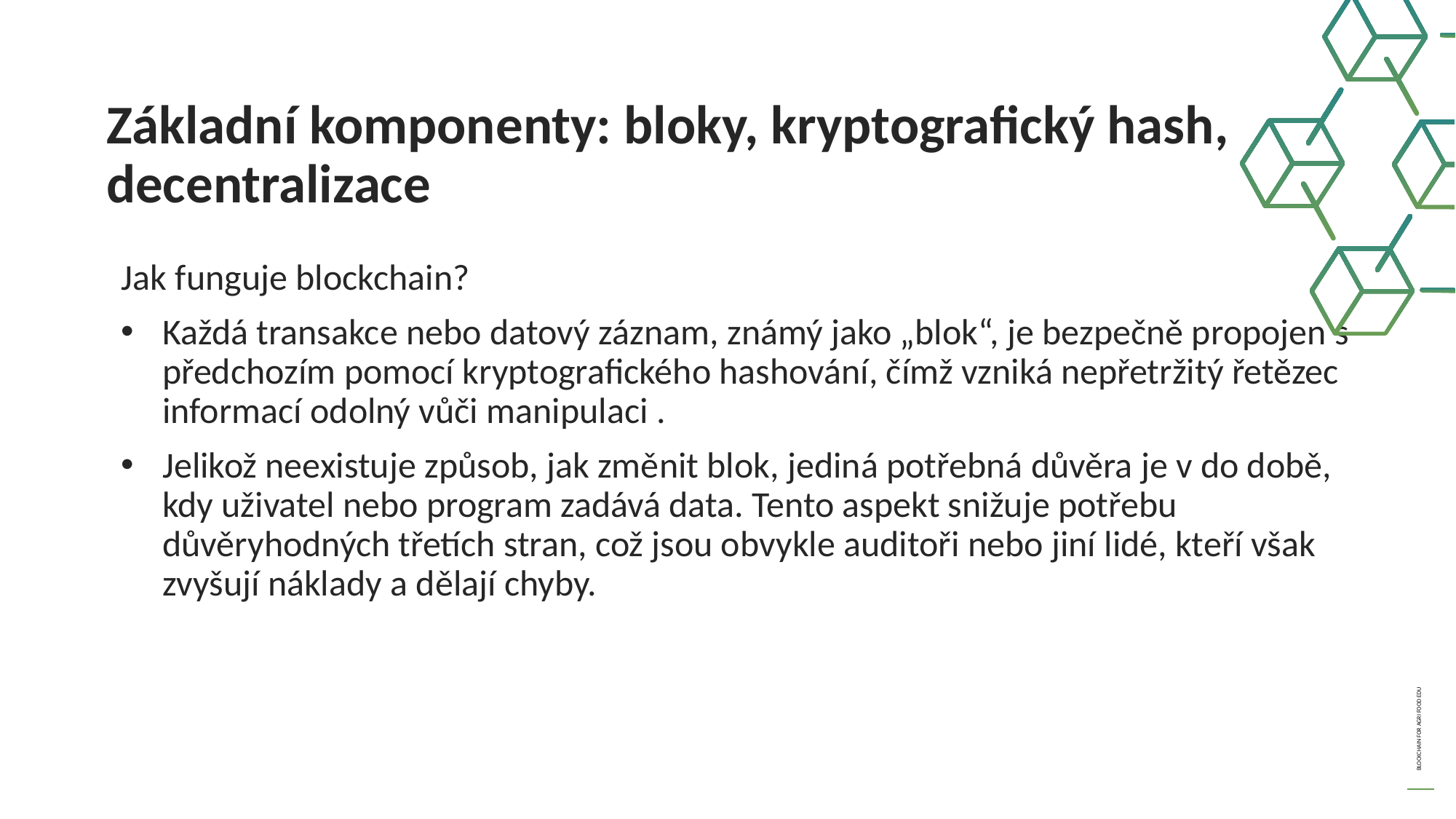

Základní komponenty: bloky, kryptografický hash, decentralizace
Jak funguje blockchain?
Každá transakce nebo datový záznam, známý jako „blok“, je bezpečně propojen s předchozím pomocí kryptografického hashování, čímž vzniká nepřetržitý řetězec informací odolný vůči manipulaci .
Jelikož neexistuje způsob, jak změnit blok, jediná potřebná důvěra je v do době, kdy uživatel nebo program zadává data. Tento aspekt snižuje potřebu důvěryhodných třetích stran, což jsou obvykle auditoři nebo jiní lidé, kteří však zvyšují náklady a dělají chyby.